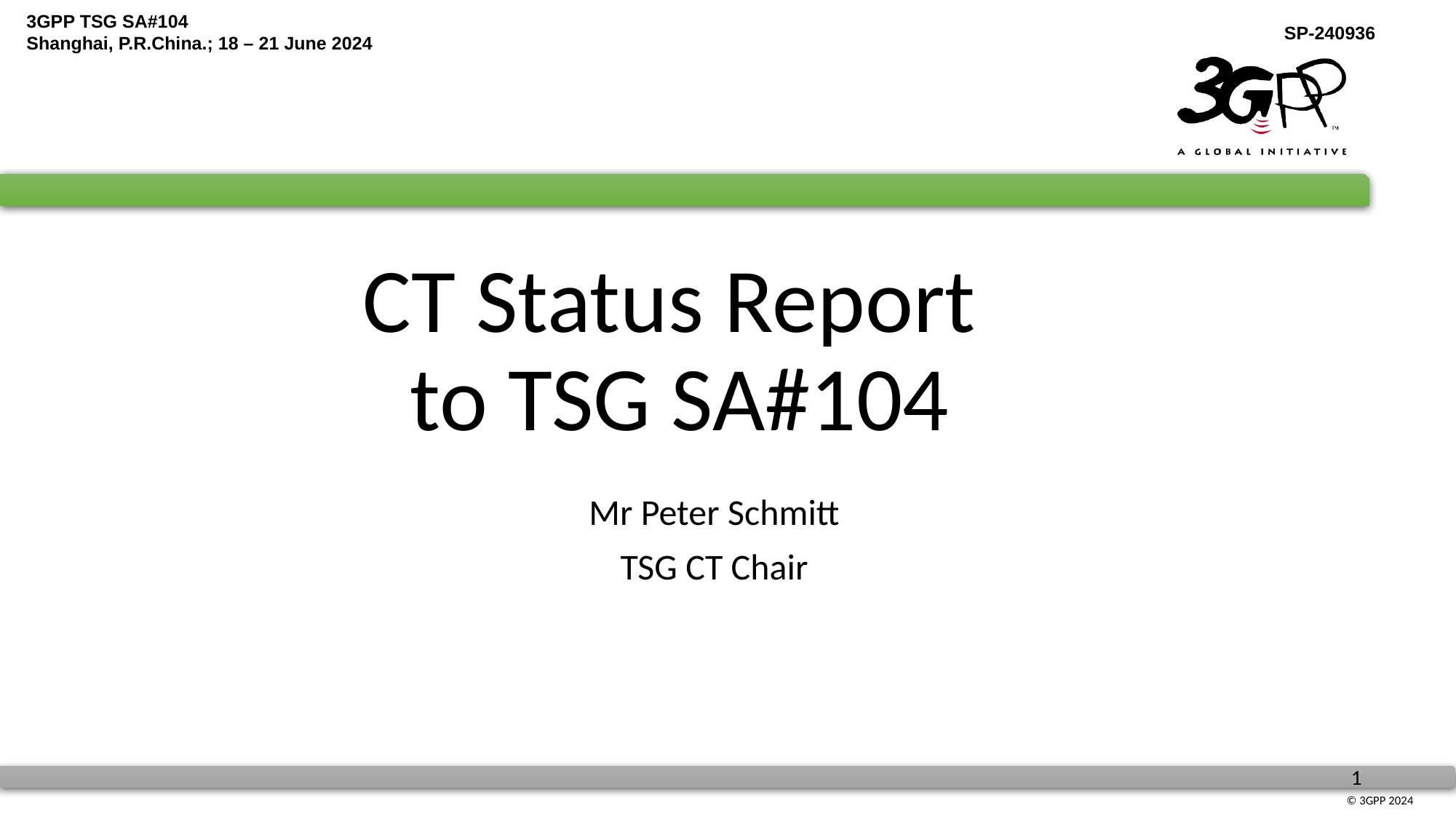

# CT Status Report to TSG SA#104
Mr Peter Schmitt
TSG CT Chair